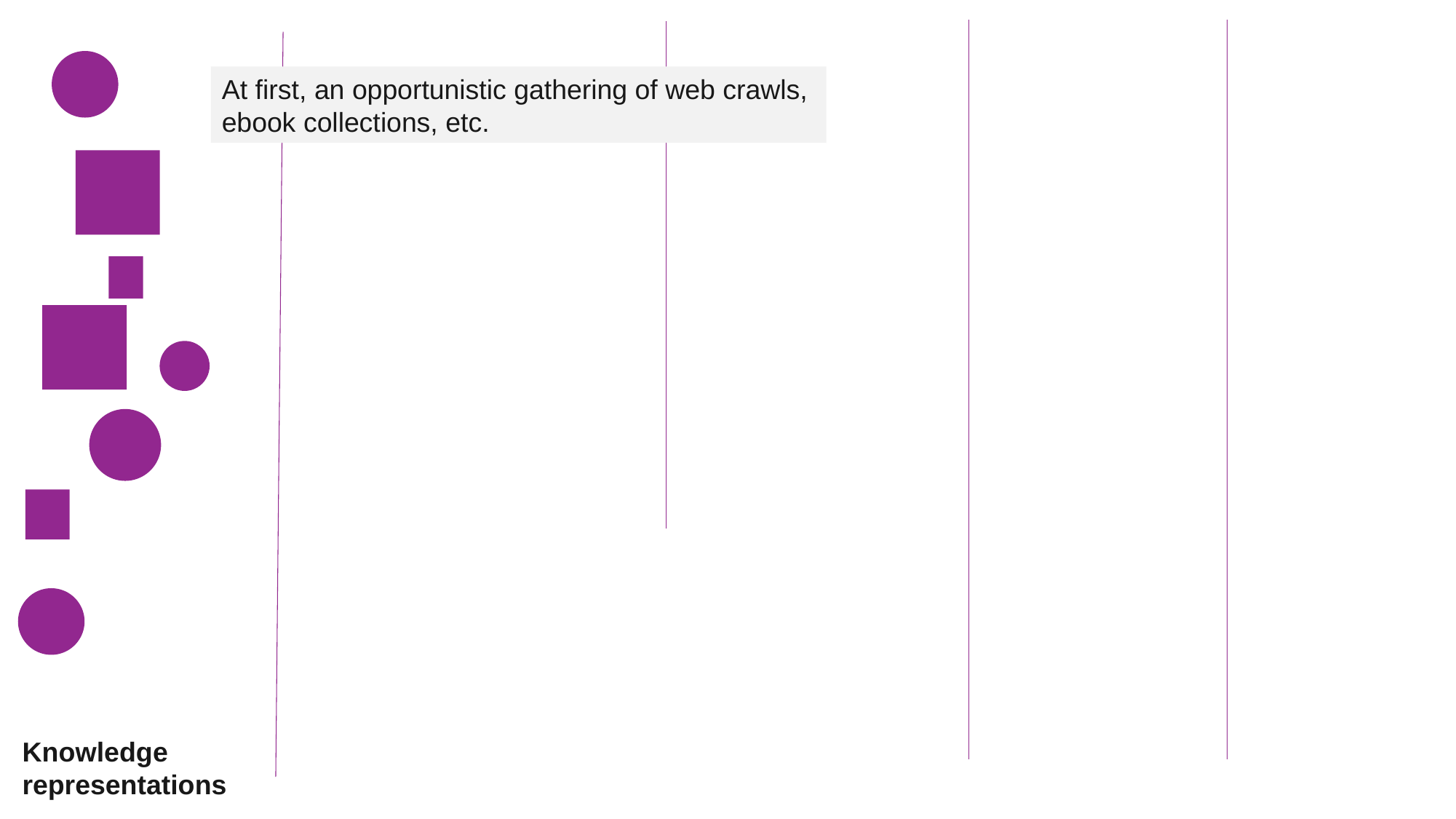

At first, an opportunistic gathering of web crawls,
ebook collections, etc.

Knowledge
representations